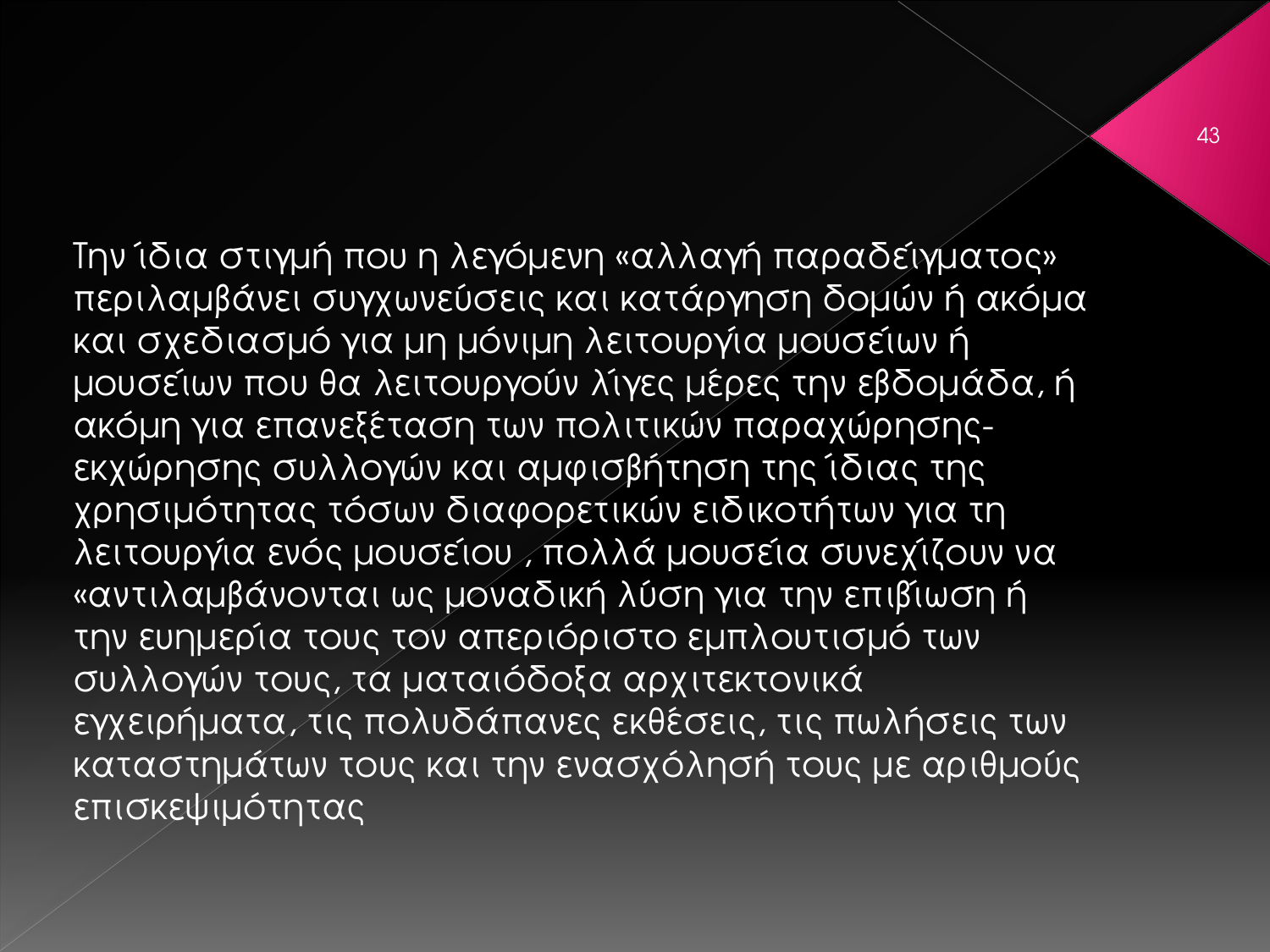

#
43
Την ίδια στιγμή που η λεγόμενη «αλλαγή παραδείγματος» περιλαμβάνει συγχωνεύσεις και κατάργηση δομών ή ακόμα και σχεδιασμό για μη μόνιμη λειτουργία μουσείων ή μουσείων που θα λειτουργούν λίγες μέρες την εβδομάδα, ή ακόμη για επανεξέταση των πολιτικών παραχώρησης-εκχώρησης συλλογών και αμφισβήτηση της ίδιας της χρησιμότητας τόσων διαφορετικών ειδικοτήτων για τη λειτουργία ενός μουσείου , πολλά μουσεία συνεχίζουν να «αντιλαμβάνονται ως μοναδική λύση για την επιβίωση ή την ευημερία τους τον απεριόριστο εμπλουτισμό των συλλογών τους, τα ματαιόδοξα αρχιτεκτονικά εγχειρήματα, τις πολυδάπανες εκθέσεις, τις πωλήσεις των καταστημάτων τους και την ενασχόλησή τους με αριθμούς επισκεψιμότητας